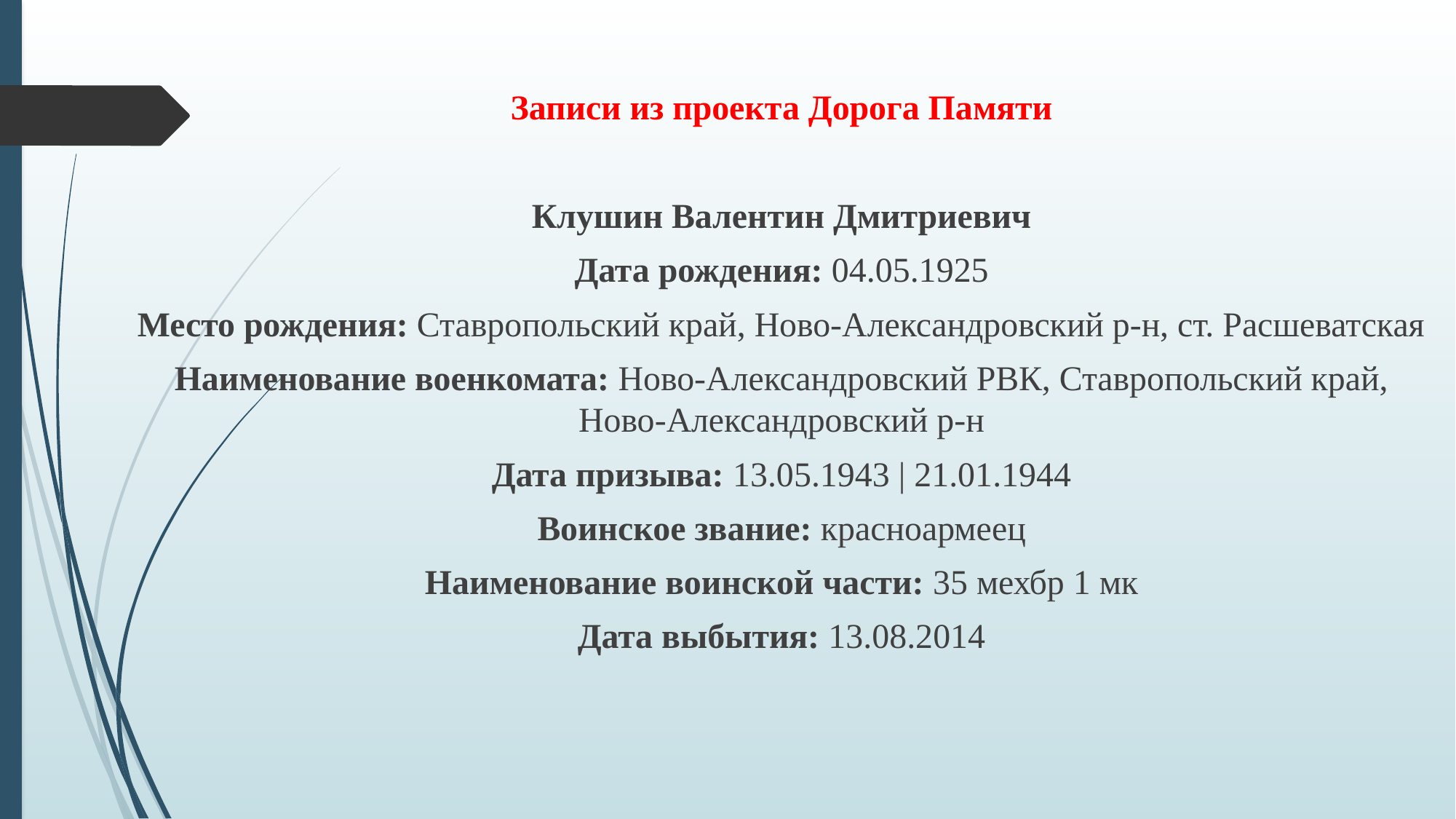

Записи из проекта Дорога Памяти

Клушин Валентин Дмитриевич
Дата рождения: 04.05.1925
Место рождения: Ставропольский край, Ново-Александровский р-н, ст. Расшеватская
Наименование военкомата: Ново-Александровский РВК, Ставропольский край, Ново-Александровский р-н
Дата призыва: 13.05.1943 | 21.01.1944
Воинское звание: красноармеец
Наименование воинской части: 35 мехбр 1 мк
Дата выбытия: 13.08.2014